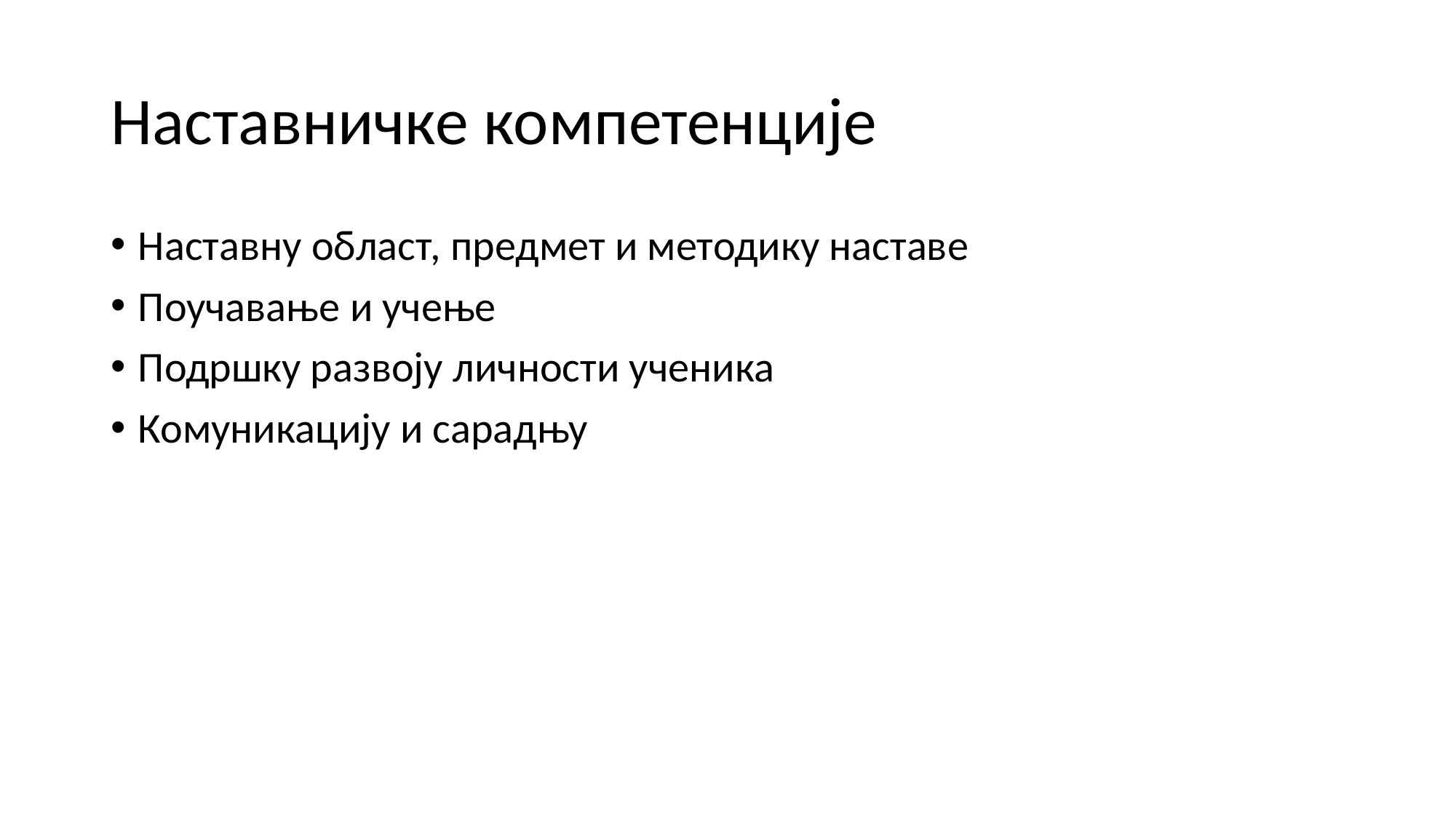

# Наставничке компетенције
Наставну област, предмет и методику наставе
Поучавање и учење
Подршку развоју личности ученика
Комуникацију и сарадњу